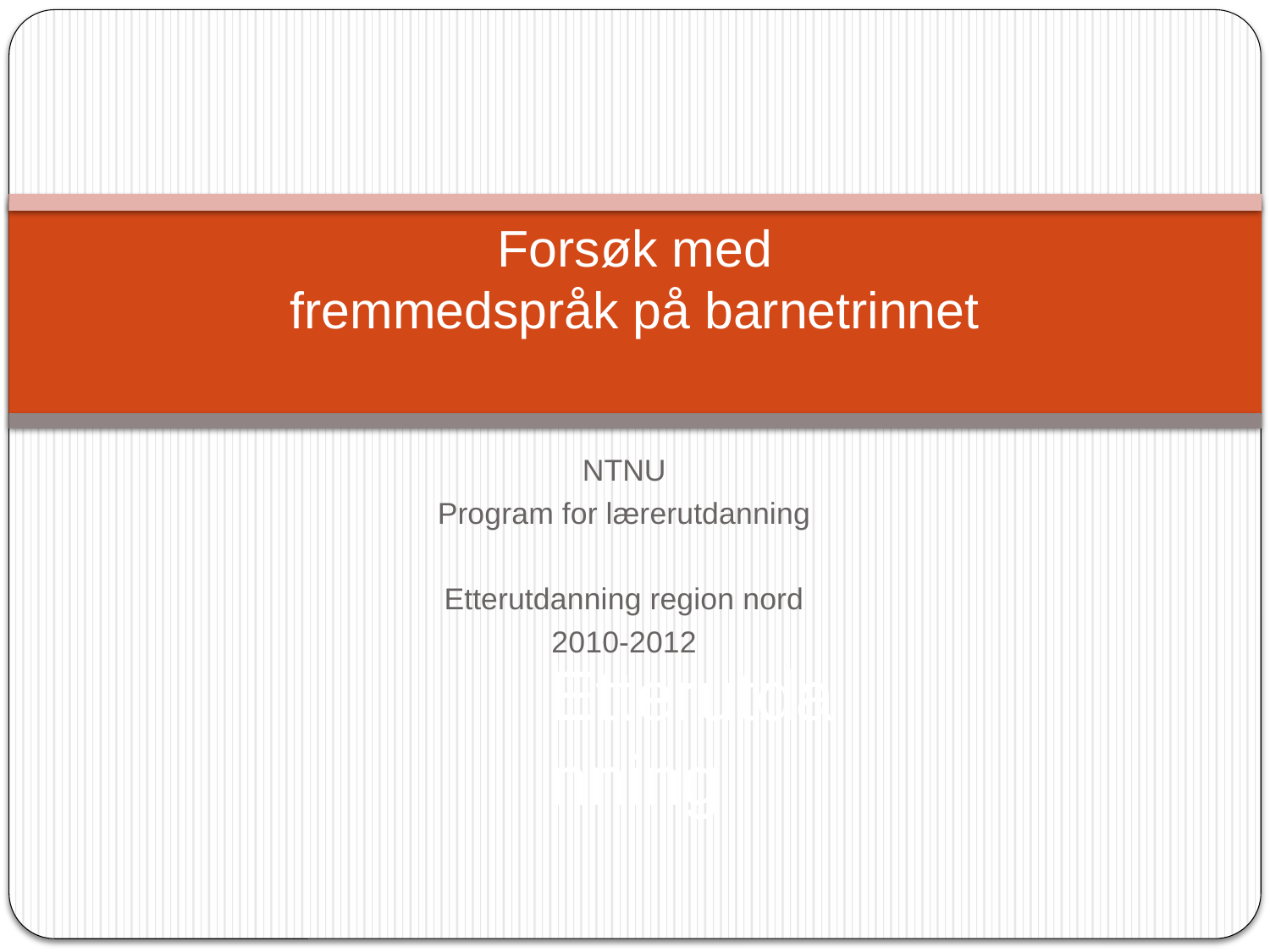

# Forsøk med fremmedspråk på barnetrinnet
NTNU
Program for lærerutdanning

Etterutdanning region nord
2010-2012
Etterutdanning